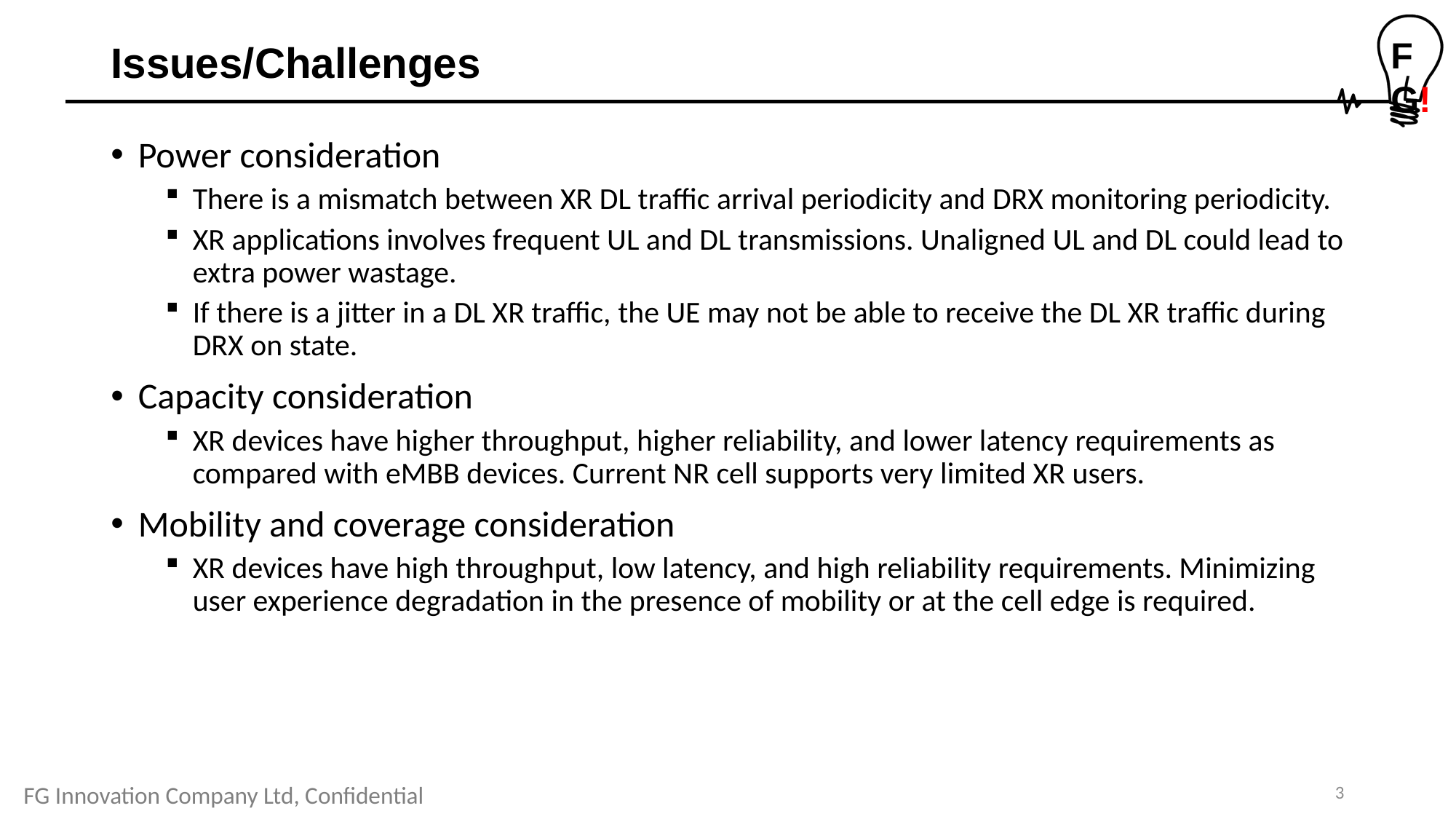

# Issues/Challenges
Power consideration
There is a mismatch between XR DL traffic arrival periodicity and DRX monitoring periodicity.
XR applications involves frequent UL and DL transmissions. Unaligned UL and DL could lead to extra power wastage.
If there is a jitter in a DL XR traffic, the UE may not be able to receive the DL XR traffic during DRX on state.
Capacity consideration
XR devices have higher throughput, higher reliability, and lower latency requirements as compared with eMBB devices. Current NR cell supports very limited XR users.
Mobility and coverage consideration
XR devices have high throughput, low latency, and high reliability requirements. Minimizing user experience degradation in the presence of mobility or at the cell edge is required.
3